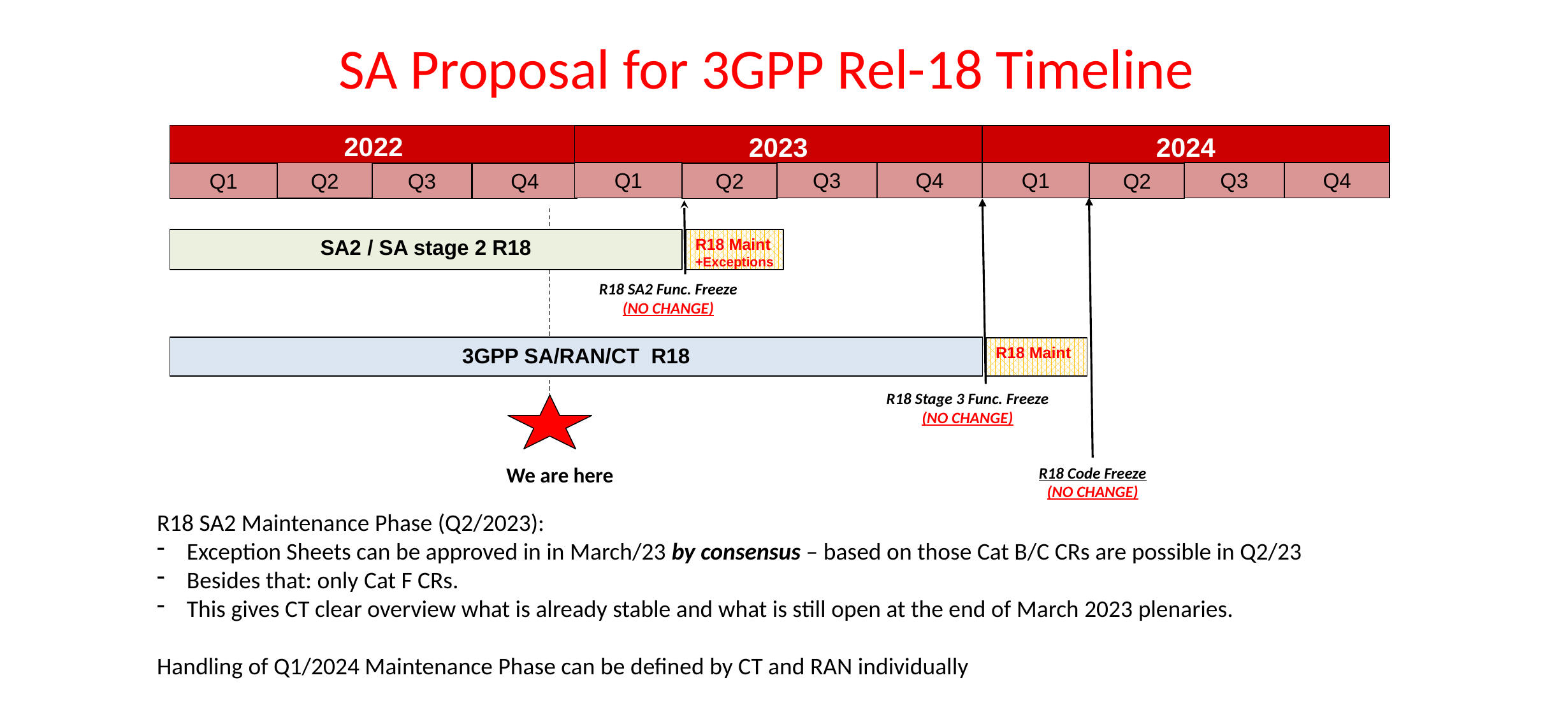

# SA Proposal for 3GPP Rel-18 Timeline
2022
Q2
Q3
Q4
Q1
2023
2024
Q3
Q4
Q1
Q3
Q4
Q1
Q2
Q2
R18 Maint
+Exceptions
SA2 / SA stage 2 R18
R18 SA2 Func. Freeze
(NO CHANGE)
3GPP SA/RAN/CT  R18
R18 Maint
R18 Stage 3 Func. Freeze
(NO CHANGE)

We are here
R18 Code Freeze
(NO CHANGE)

R18 SA2 Maintenance Phase (Q2/2023):
Exception Sheets can be approved in in March/23 by consensus – based on those Cat B/C CRs are possible in Q2/23
Besides that: only Cat F CRs.
This gives CT clear overview what is already stable and what is still open at the end of March 2023 plenaries.

Handling of Q1/2024 Maintenance Phase can be defined by CT and RAN individually